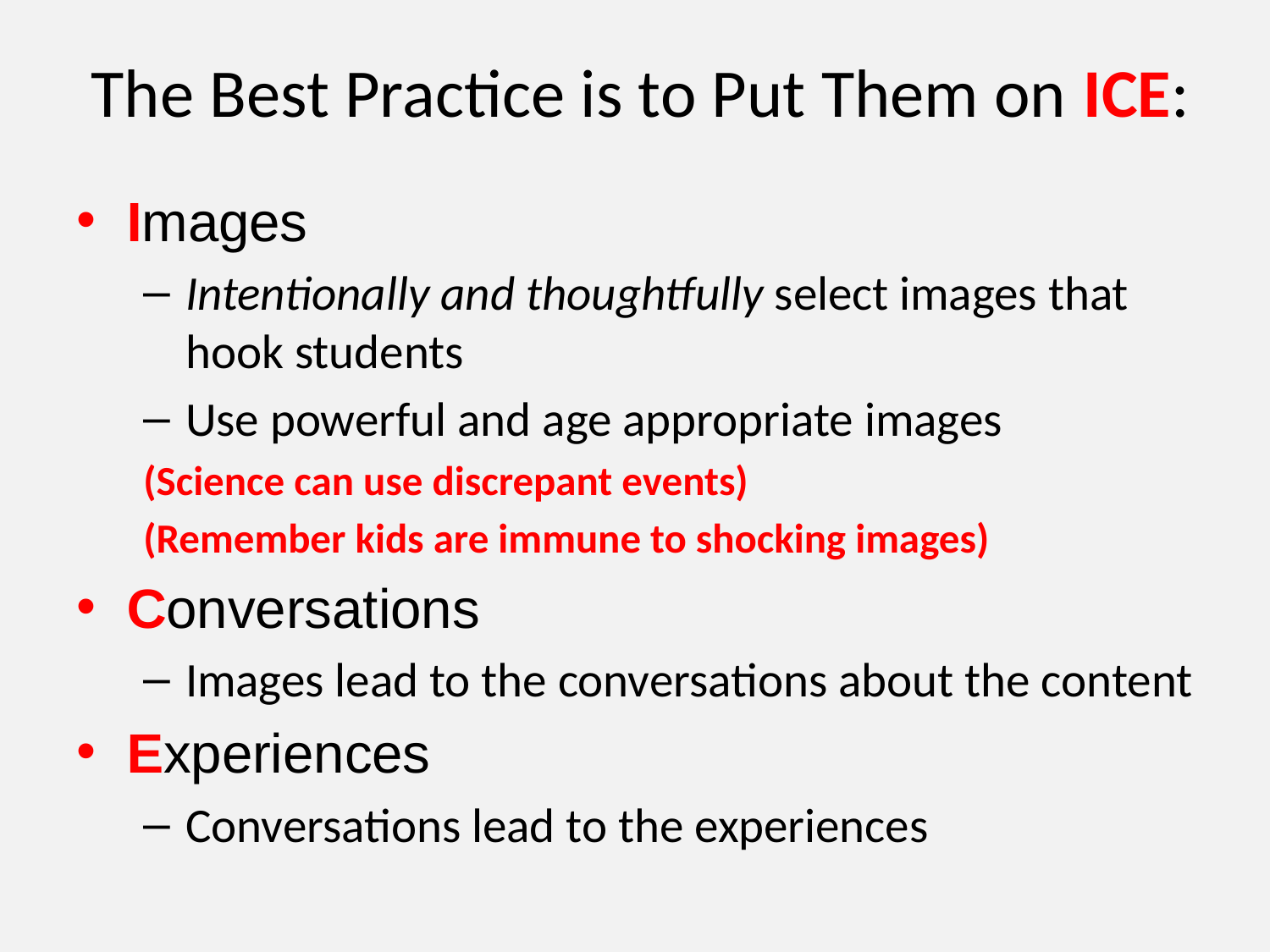

# The Best Practice is to Put Them on ICE:
Images
Intentionally and thoughtfully select images that hook students
Use powerful and age appropriate images
(Science can use discrepant events)
(Remember kids are immune to shocking images)
Conversations
Images lead to the conversations about the content
Experiences
Conversations lead to the experiences